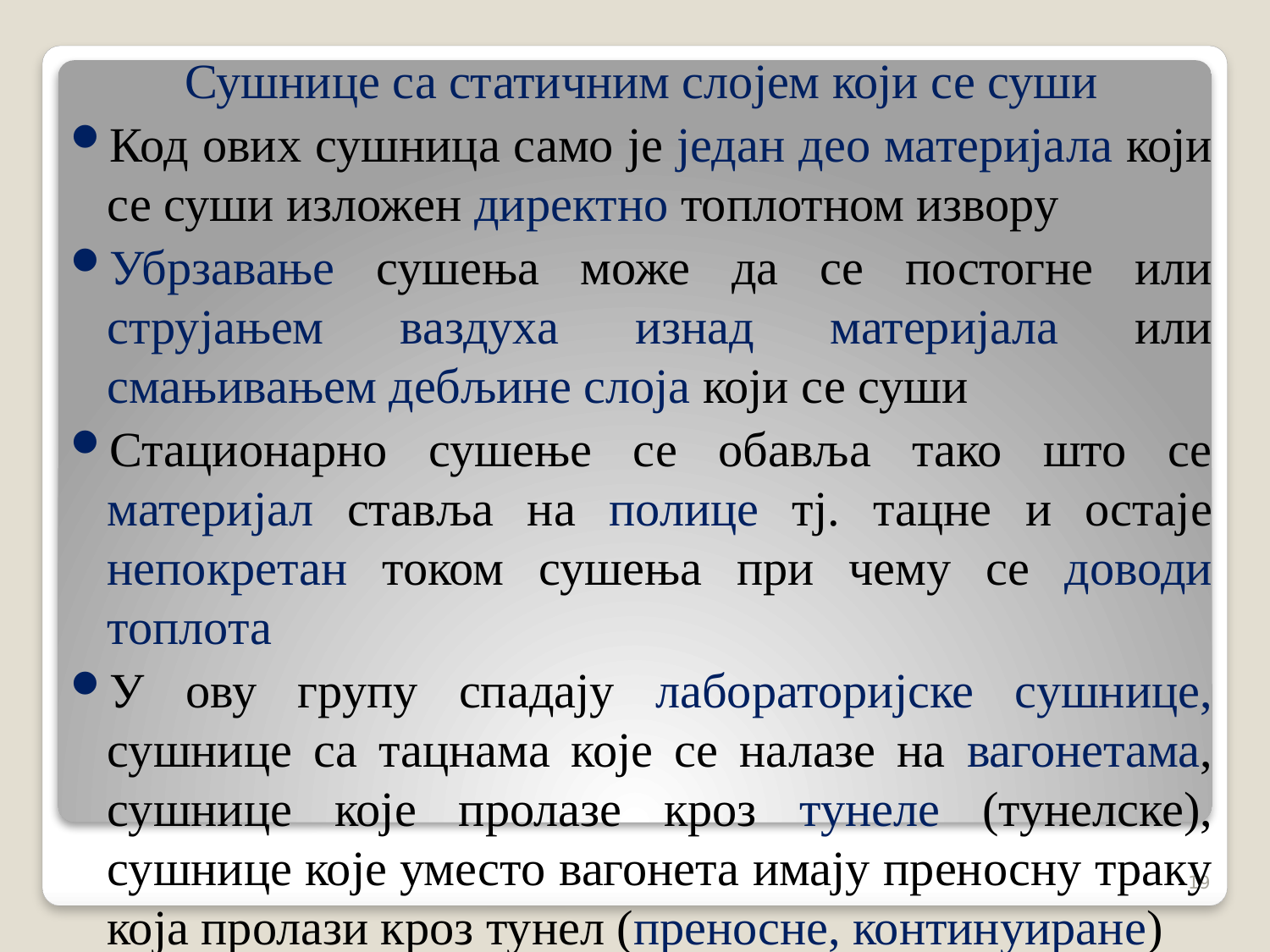

Сушнице са статичним слојем који се суши
Код ових сушница само је један део материјала који се суши изложен директно топлотном извору
Убрзавање сушења може да се постогне или струјањем ваздуха изнад материјала или смањивањем дебљине слоја који се суши
Стационарно сушење се обавља тако што се материјал ставља на полице тј. тацне и остаје непокретан током сушења при чему се доводи топлота
У ову групу спадају лабораторијске сушнице, сушнице са тацнама које се налазе на вагонетама, сушнице које пролазе кроз тунеле (тунелске), сушнице које уместо вагонета имају преносну траку која пролази кроз тунел (преносне, континуиране)
19